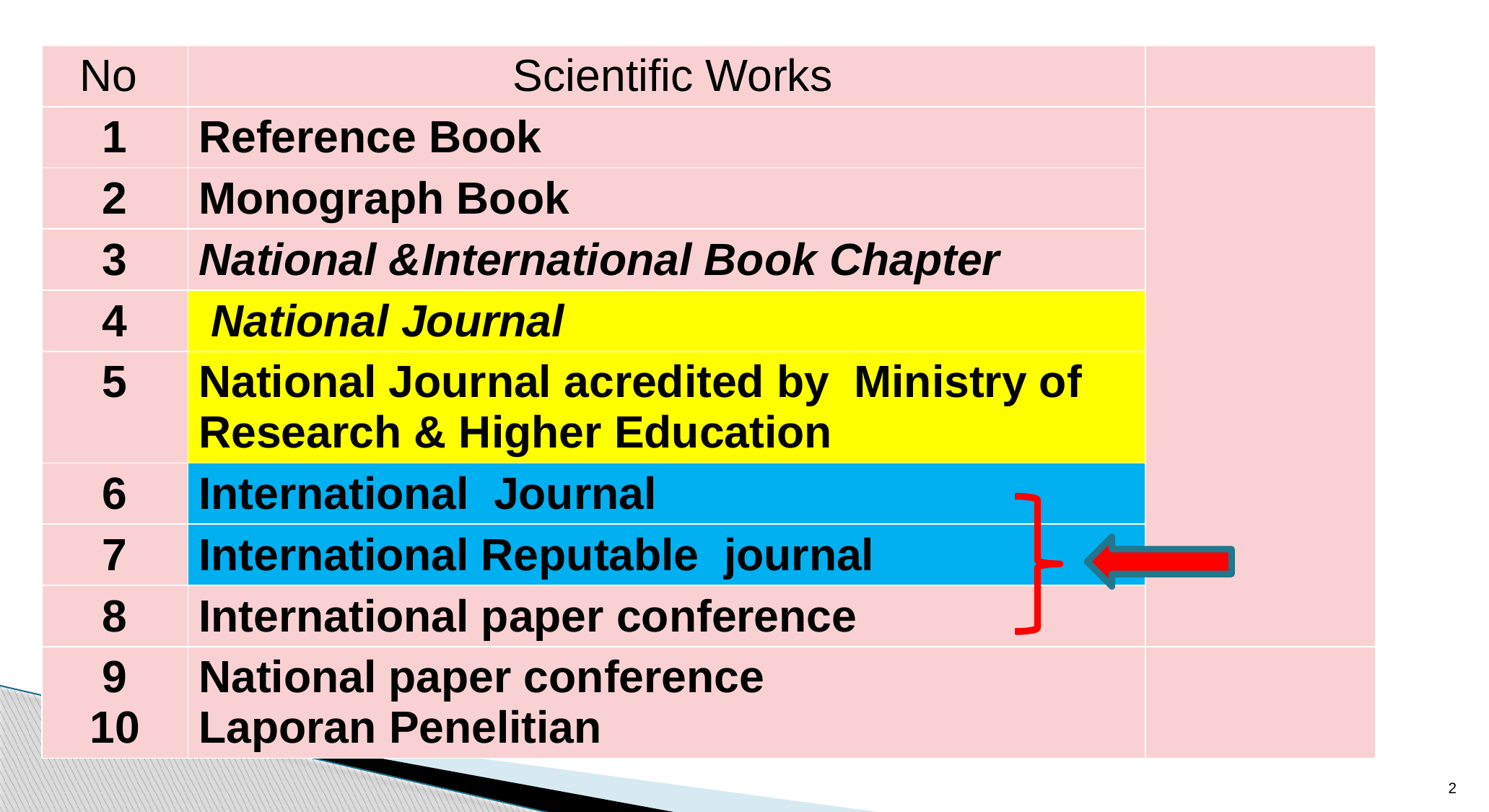

| No | Scientific Works |  |
| --- | --- | --- |
| 1 | Reference Book |  |
| 2 | Monograph Book |  |
| 3 | National &International Book Chapter |  |
| 4 | National Journal |  |
| 5 | National Journal acredited by Ministry of Research & Higher Education |  |
| 6 | International Journal |  |
| 7 | International Reputable journal |  |
| 8 | International paper conference |  |
| 9 10 | National paper conference Laporan Penelitian |  |

2